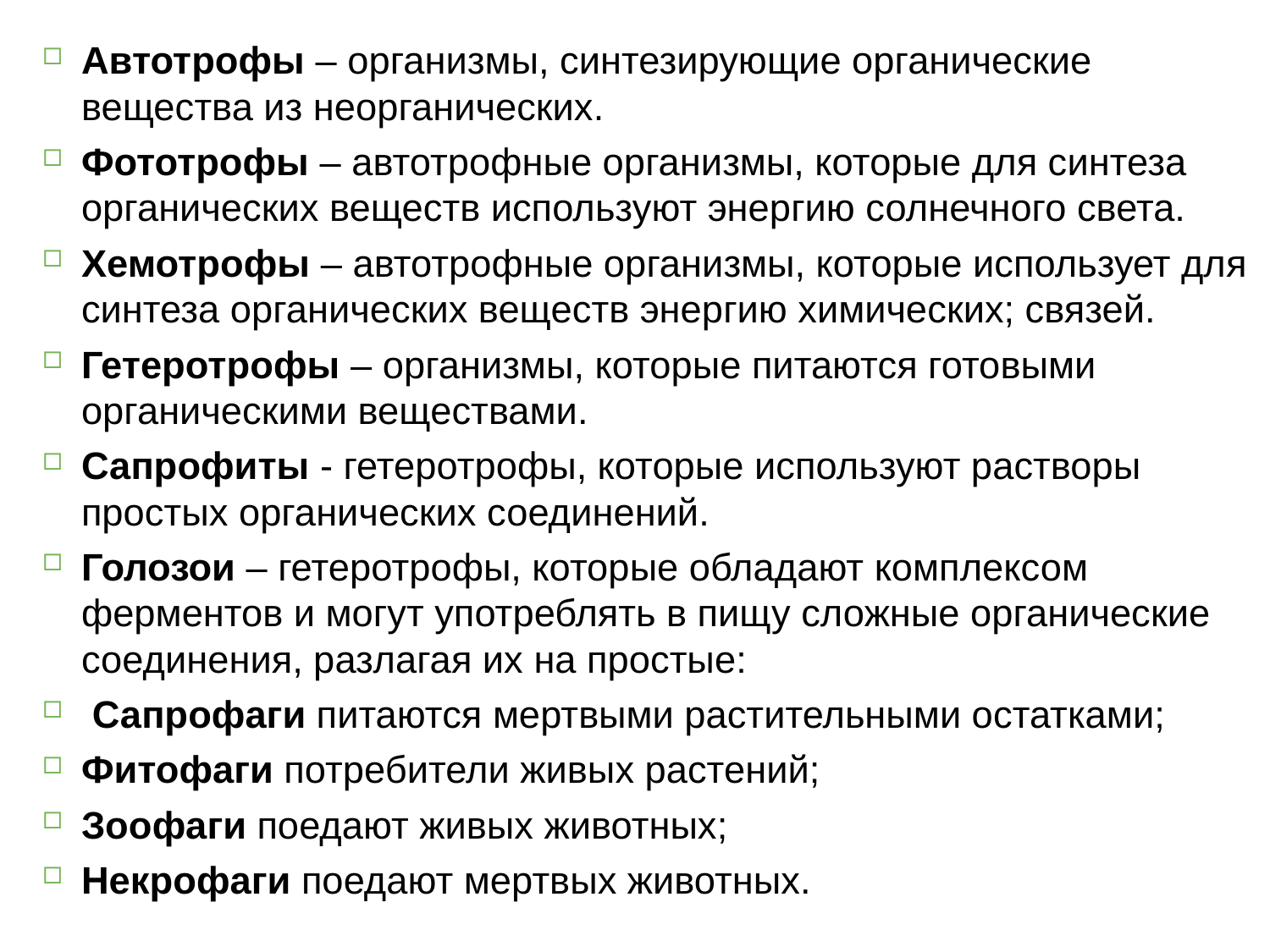

Автотрофы – организмы, синтезирующие органические вещества из неорганических.
Фототрофы – автотрофные организмы, которые для синтеза органических веществ используют энергию солнечного света.
Хемотрофы – автотрофные организмы, которые использует для синтеза органических веществ энергию химических; связей.
Гетеротрофы – организмы, которые питаются готовыми органическими веществами.
Сапрофиты - гетеротрофы, которые используют растворы простых органических соединений.
Голозои – гетеротрофы, которые обладают комплексом ферментов и могут употреблять в пищу сложные органические соединения, разлагая их на простые:
 Сапрофаги питаются мертвыми растительными остатками;
Фитофаги потребители живых растений;
Зоофаги поедают живых животных;
Некрофаги поедают мертвых животных.